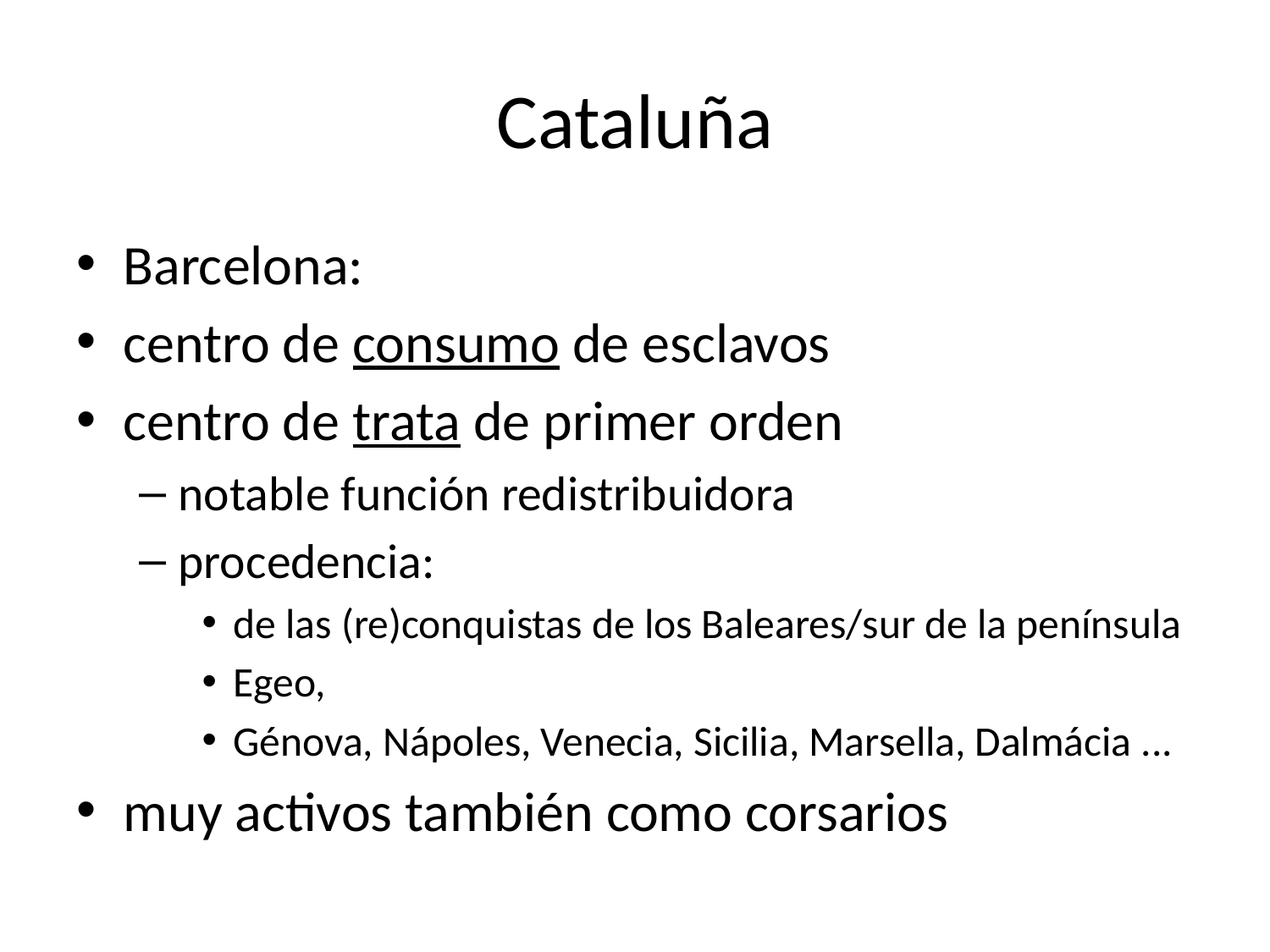

# Cataluña
Barcelona:
centro de consumo de esclavos
centro de trata de primer orden
notable función redistribuidora
procedencia:
de las (re)conquistas de los Baleares/sur de la península
Egeo,
Génova, Nápoles, Venecia, Sicilia, Marsella, Dalmácia ...
muy activos también como corsarios